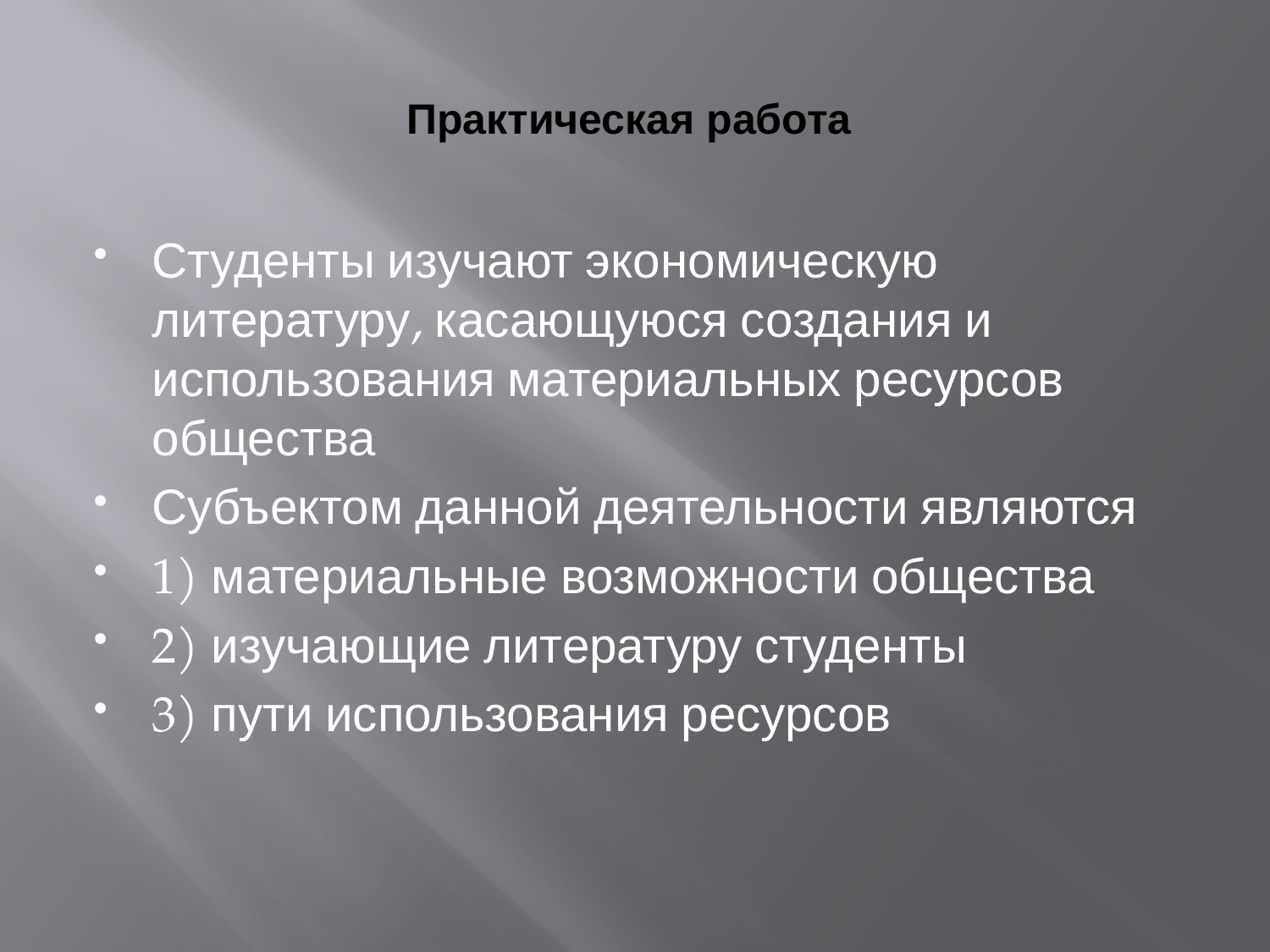

# Практическая работа
Студенты изучают экономическую литературу, касающуюся создания и использования материальных ресурсов  общества
Субъектом данной деятельности являются
1) материальные возможности общества
2) изучающие литературу студенты
3) пути использования ресурсов